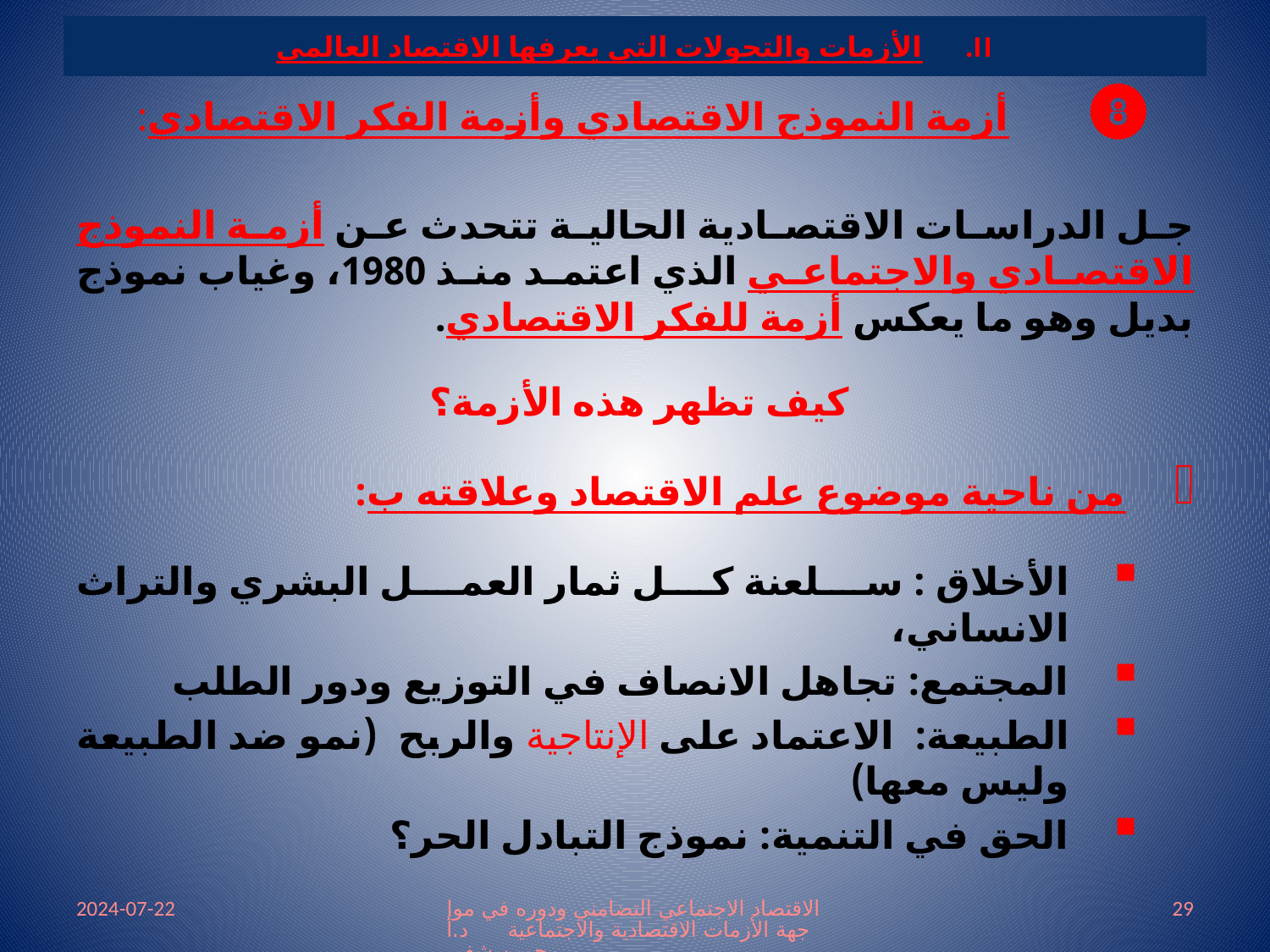

# الأزمات والتحولات التي يعرفها الاقتصاد العالمي
أزمة النموذج الاقتصادي وأزمة الفكر الاقتصادي:

جل الدراسات الاقتصادية الحالية تتحدث عن أزمة النموذج الاقتصادي والاجتماعي الذي اعتمد منذ 1980، وغياب نموذج بديل وهو ما يعكس أزمة للفكر الاقتصادي.

كيف تظهر هذه الأزمة؟

من ناحية موضوع علم الاقتصاد وعلاقته ب:

الأخلاق : سلعنة كل ثمار العمل البشري والتراث الانساني،
المجتمع: تجاهل الانصاف في التوزيع ودور الطلب
الطبيعة:  الاعتماد على الإنتاجية والربح  (نمو ضد الطبيعة وليس معها)
الحق في التنمية: نموذج التبادل الحر؟

2024-07-22
الاقتصاد الاجتماعي التضامني ودوره في مواجهة الأزمات الاقتصادية والاجتماعية      د.أحمين شفير
29